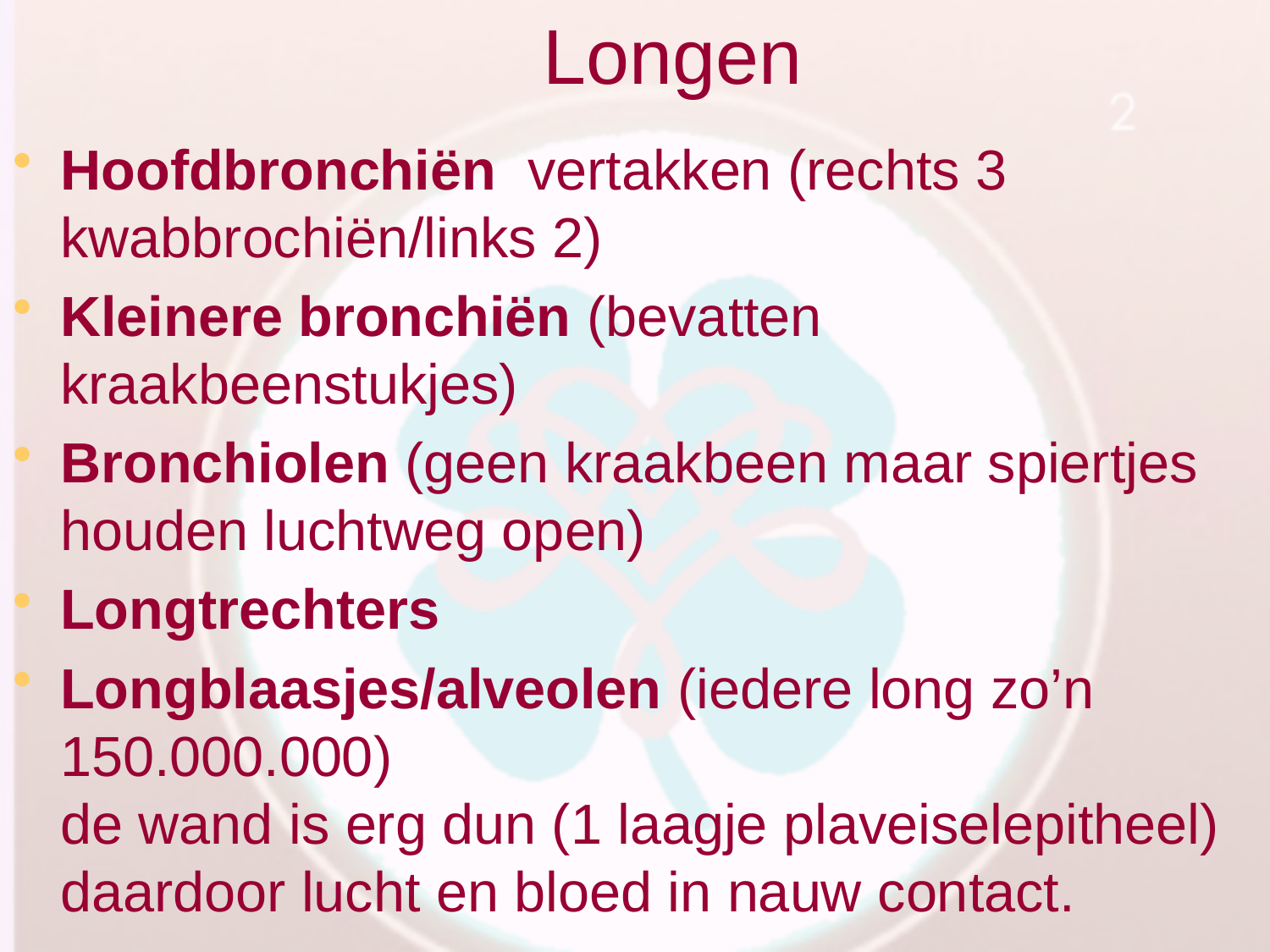

# Longen
Hoofdbronchiën  vertakken (rechts 3 kwabbrochiën/links 2)
Kleinere bronchiën (bevatten kraakbeenstukjes)
Bronchiolen (geen kraakbeen maar spiertjes houden luchtweg open)
Longtrechters
Longblaasjes/alveolen (iedere long zo’n 150.000.000)
de wand is erg dun (1 laagje plaveiselepitheel) daardoor lucht en bloed in nauw contact.